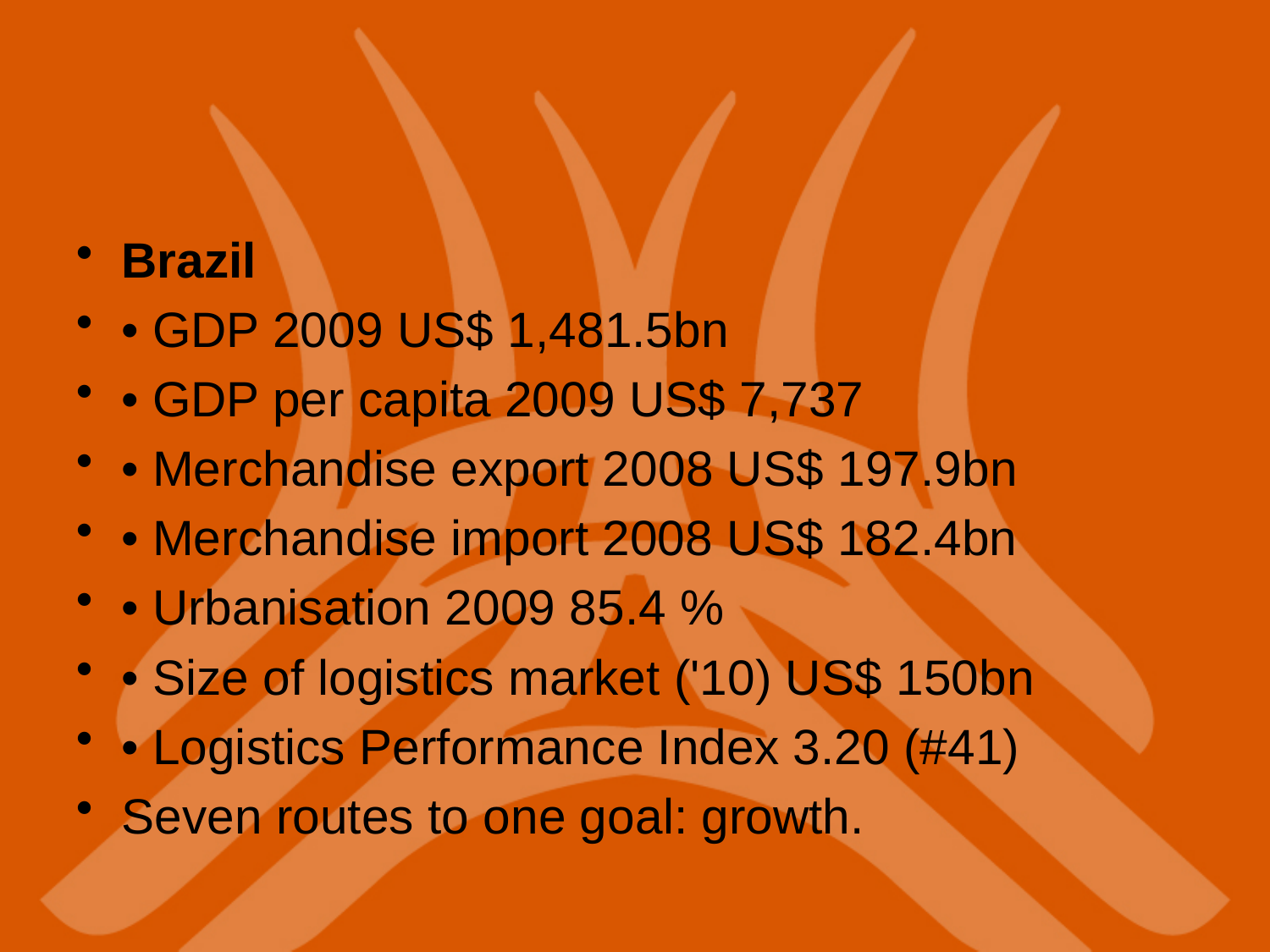

Brazil
• GDP 2009 US$ 1,481.5bn
• GDP per capita 2009 US$ 7,737
• Merchandise export 2008 US$ 197.9bn
• Merchandise import 2008 US$ 182.4bn
• Urbanisation 2009 85.4 %
• Size of logistics market ('10) US$ 150bn
• Logistics Performance Index 3.20 (#41)
Seven routes to one goal: growth.
#